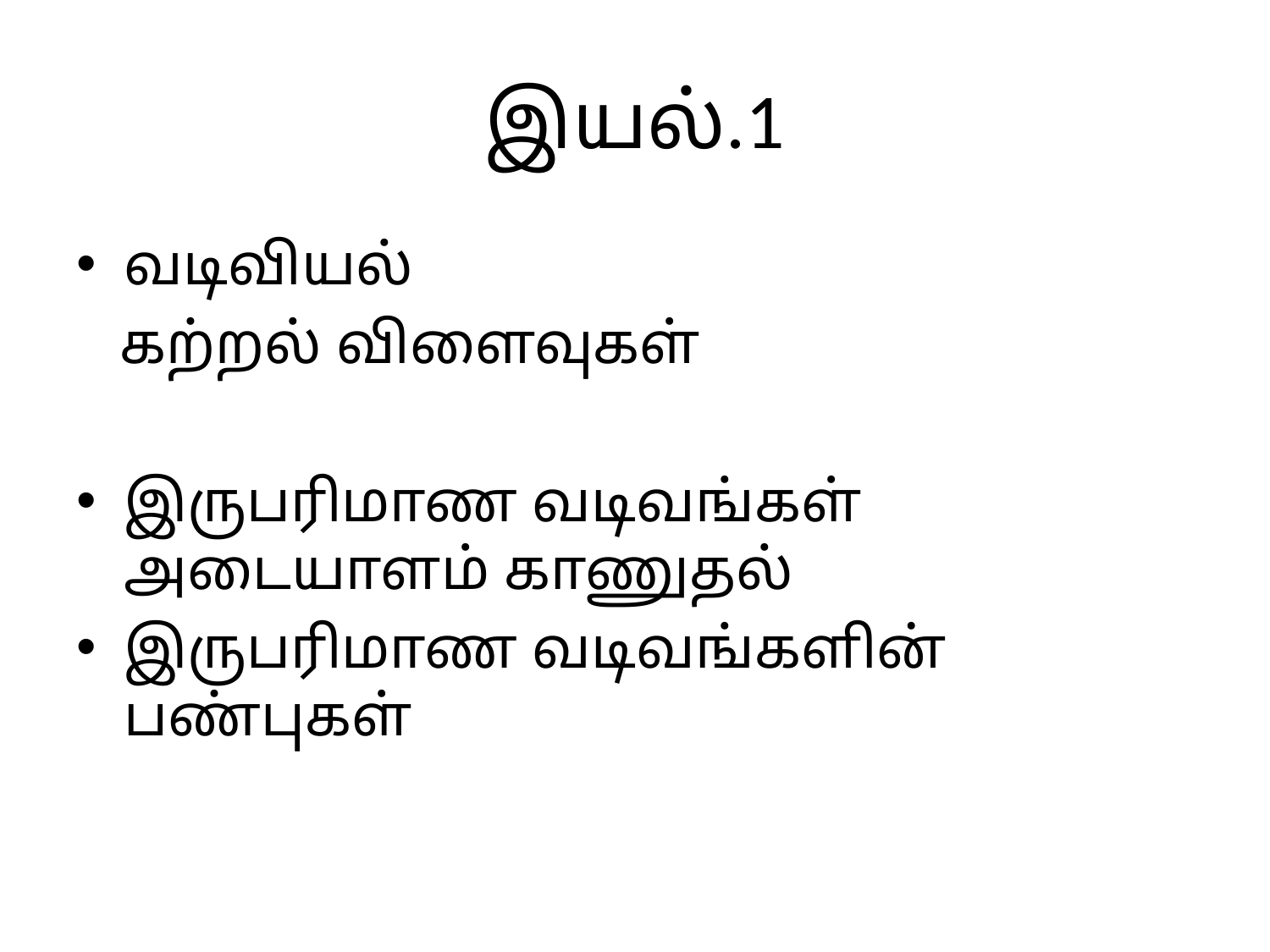

# இயல்.1
வடிவியல்
   கற்றல் விளைவுகள்

இருபரிமாண வடிவங்கள் அடையாளம் காணுதல்
இருபரிமாண வடிவங்களின் பண்புகள்